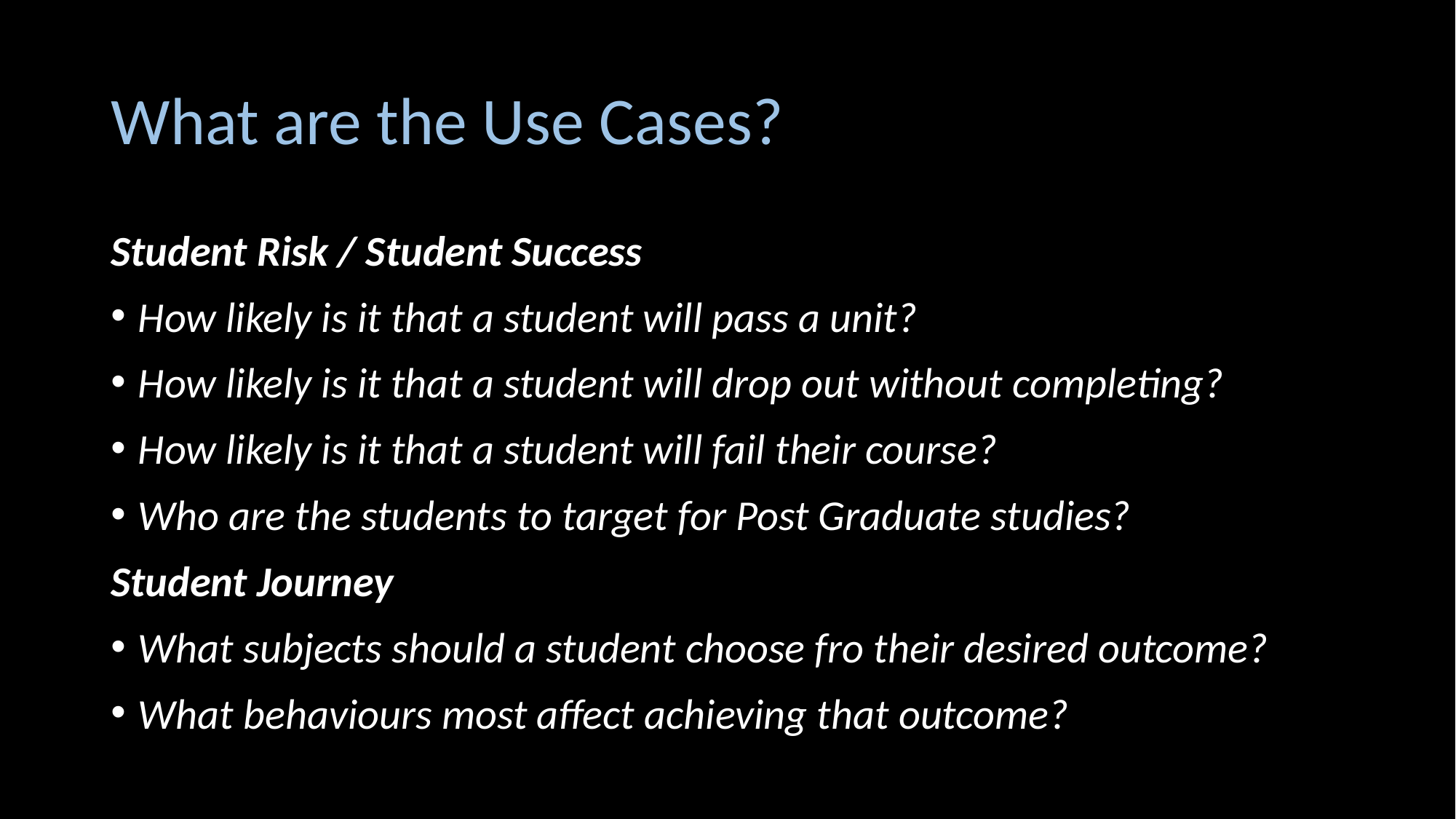

# What are the Use Cases?
Student Risk / Student Success
How likely is it that a student will pass a unit?
How likely is it that a student will drop out without completing?
How likely is it that a student will fail their course?
Who are the students to target for Post Graduate studies?
Student Journey
What subjects should a student choose fro their desired outcome?
What behaviours most affect achieving that outcome?